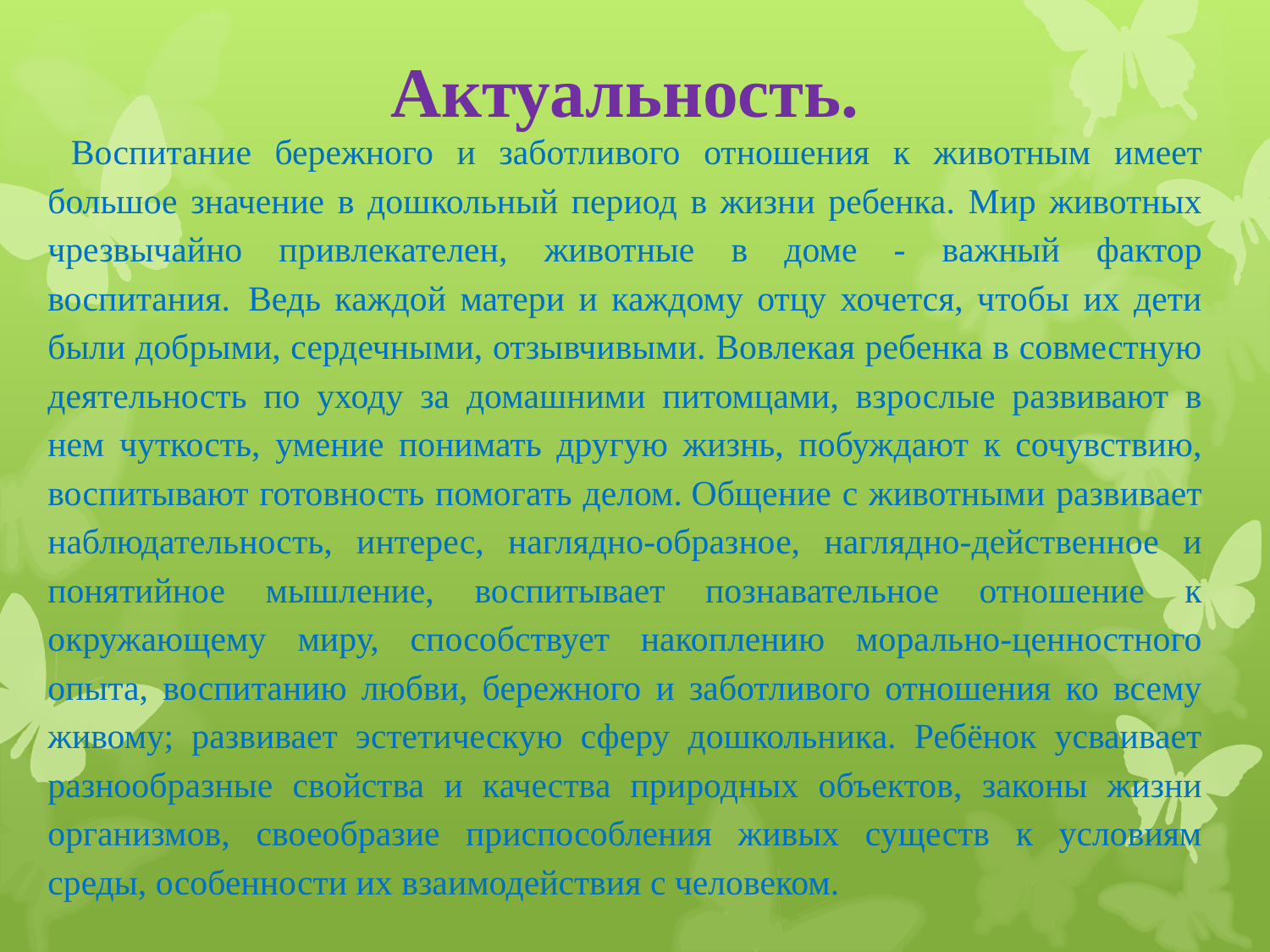

# Актуальность.
 Воспитание бережного и заботливого отношения к животным имеет большое значение в дошкольный период в жизни ребенка. Мир животных чрезвычайно привлекателен, животные в доме - важный фактор воспитания.  Ведь каждой матери и каждому отцу хочется, чтобы их дети были добрыми, сердечными, отзывчивыми. Вовлекая ребенка в совместную деятельность по уходу за домашними питомцами, взрослые развивают в нем чуткость, умение понимать другую жизнь, побуждают к сочувствию, воспитывают готовность помогать делом. Общение с животными развивает наблюдательность, интерес, наглядно-образное, наглядно-действенное и понятийное мышление, воспитывает познавательное отношение к окружающему миру, способствует накоплению морально-ценностного опыта, воспитанию любви, бережного и заботливого отношения ко всему живому; развивает эстетическую сферу дошкольника. Ребёнок усваивает разнообразные свойства и качества природных объектов, законы жизни организмов, своеобразие приспособления живых существ к условиям среды, особенности их взаимодействия с человеком.